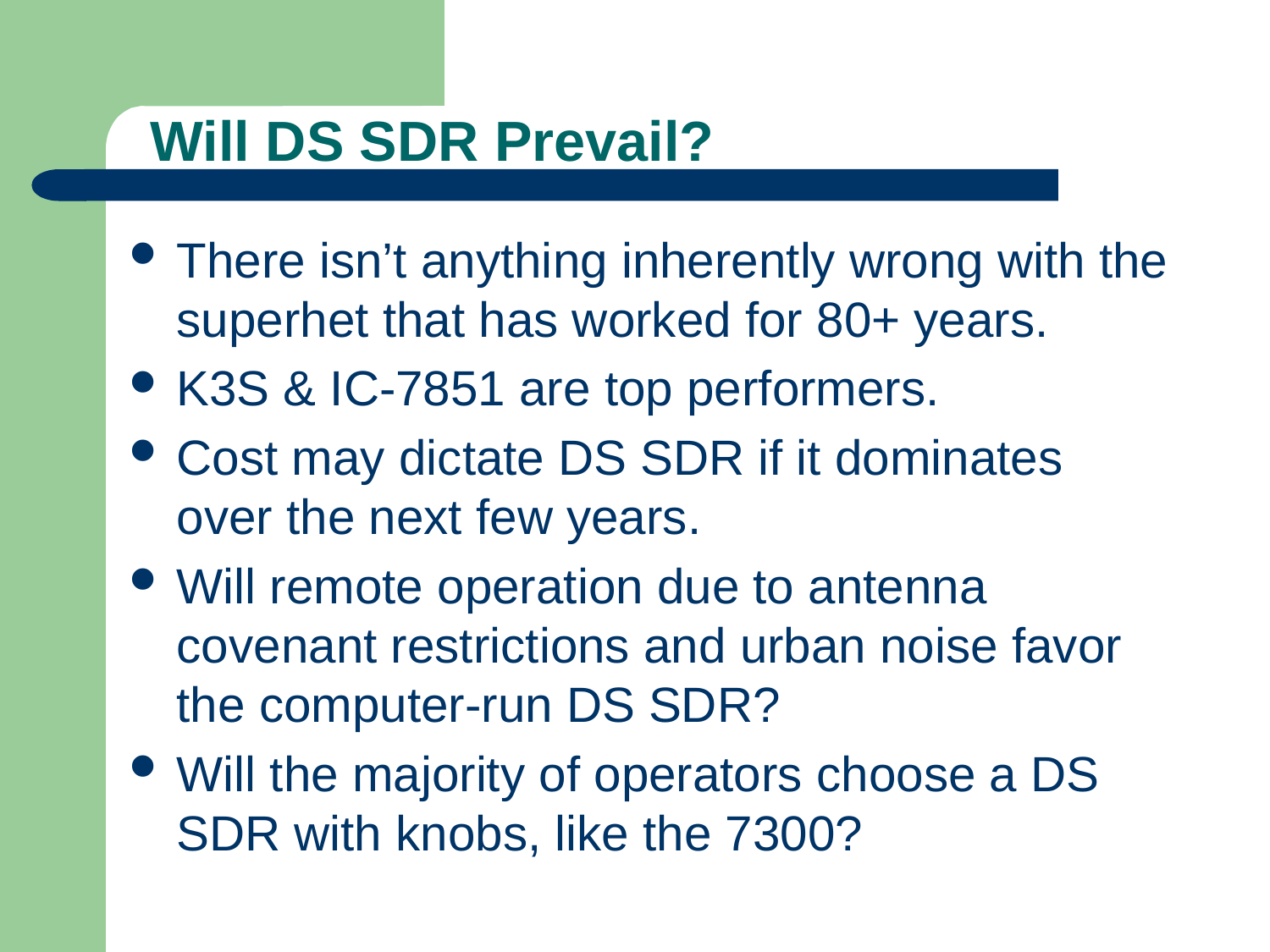

# Will DS SDR Prevail?
There isn’t anything inherently wrong with the superhet that has worked for 80+ years.
K3S & IC-7851 are top performers.
Cost may dictate DS SDR if it dominates over the next few years.
Will remote operation due to antenna covenant restrictions and urban noise favor the computer-run DS SDR?
Will the majority of operators choose a DS SDR with knobs, like the 7300?